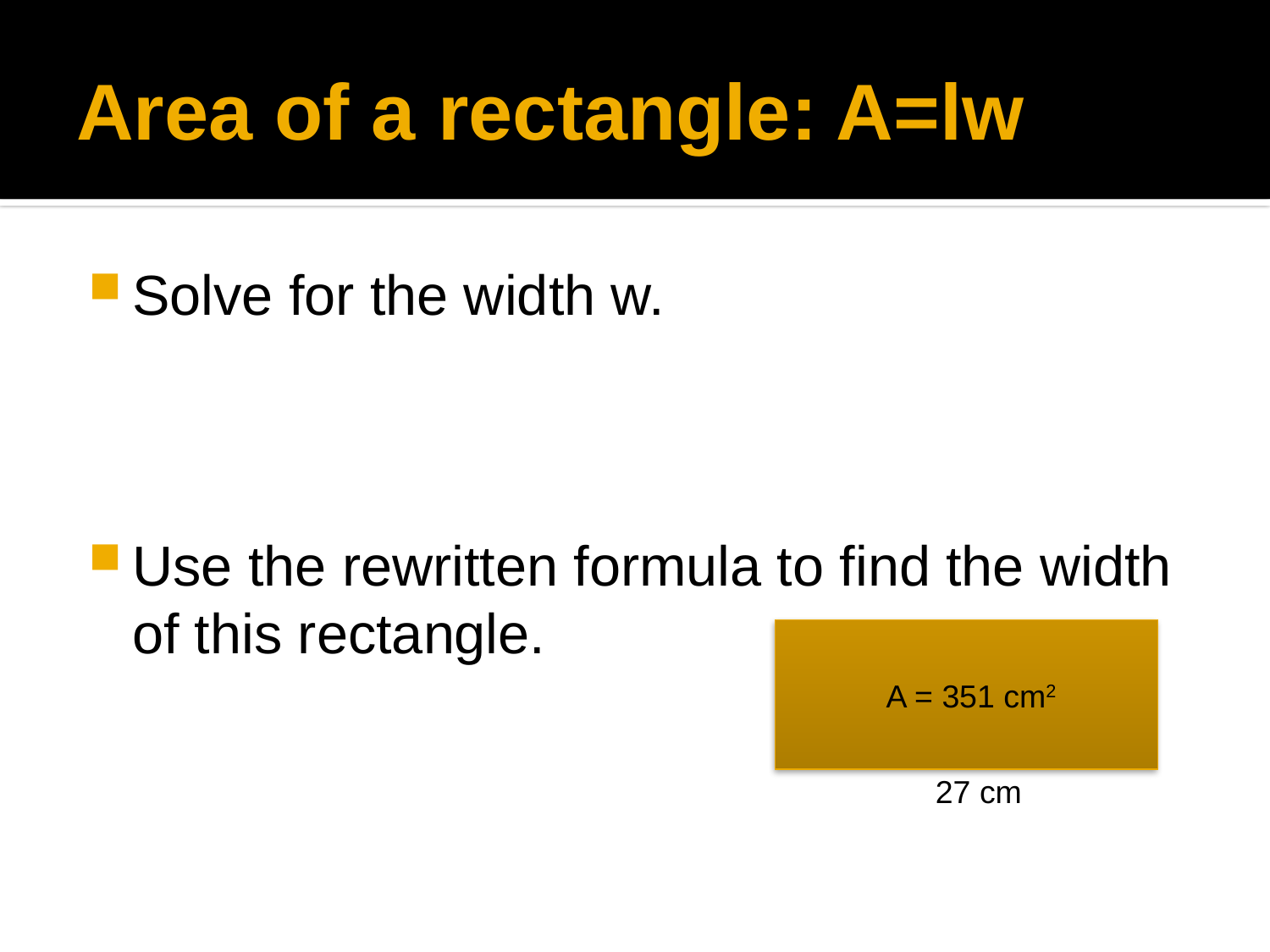

# Area of a rectangle: A=lw
Solve for the width w.
Use the rewritten formula to find the width of this rectangle.

A = 351 cm2
27 cm